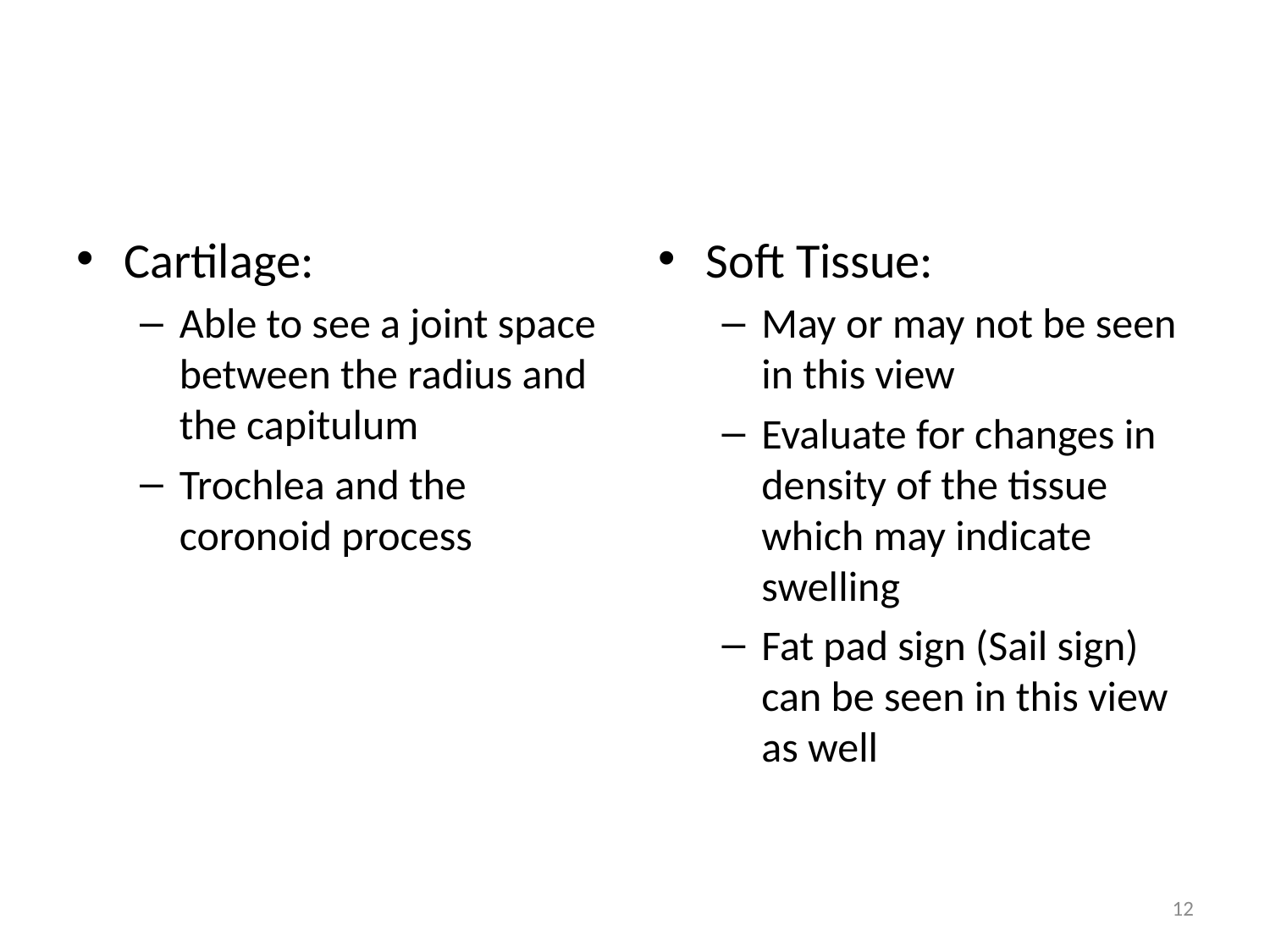

#
Cartilage:
Able to see a joint space between the radius and the capitulum
Trochlea and the coronoid process

Soft Tissue:
May or may not be seen in this view
Evaluate for changes in density of the tissue which may indicate swelling
Fat pad sign (Sail sign) can be seen in this view as well

12